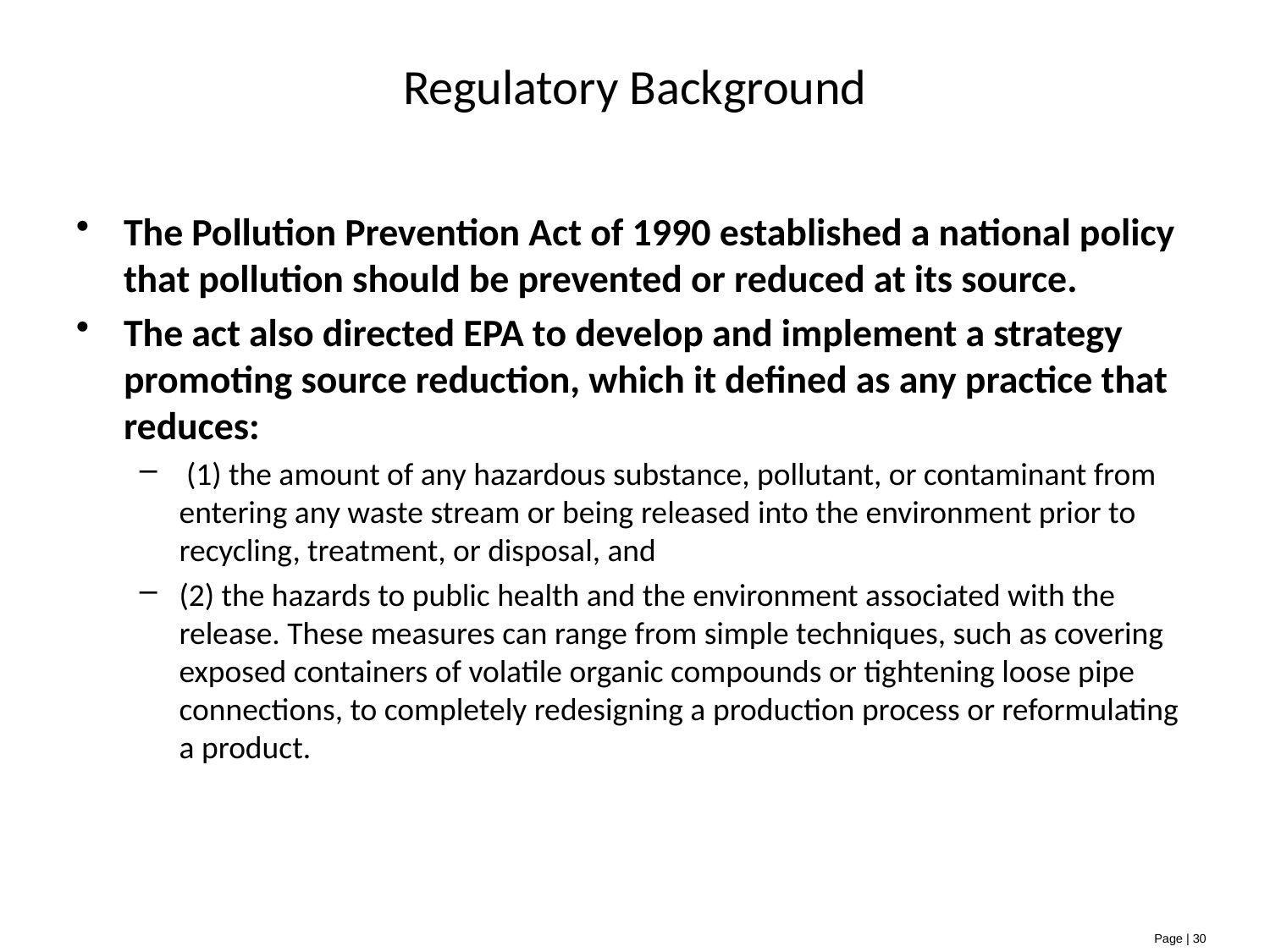

# Regulatory Background
The Pollution Prevention Act of 1990 established a national policy that pollution should be prevented or reduced at its source.
The act also directed EPA to develop and implement a strategy promoting source reduction, which it defined as any practice that reduces:
 (1) the amount of any hazardous substance, pollutant, or contaminant from entering any waste stream or being released into the environment prior to recycling, treatment, or disposal, and
(2) the hazards to public health and the environment associated with the release. These measures can range from simple techniques, such as covering exposed containers of volatile organic compounds or tightening loose pipe connections, to completely redesigning a production process or reformulating a product.